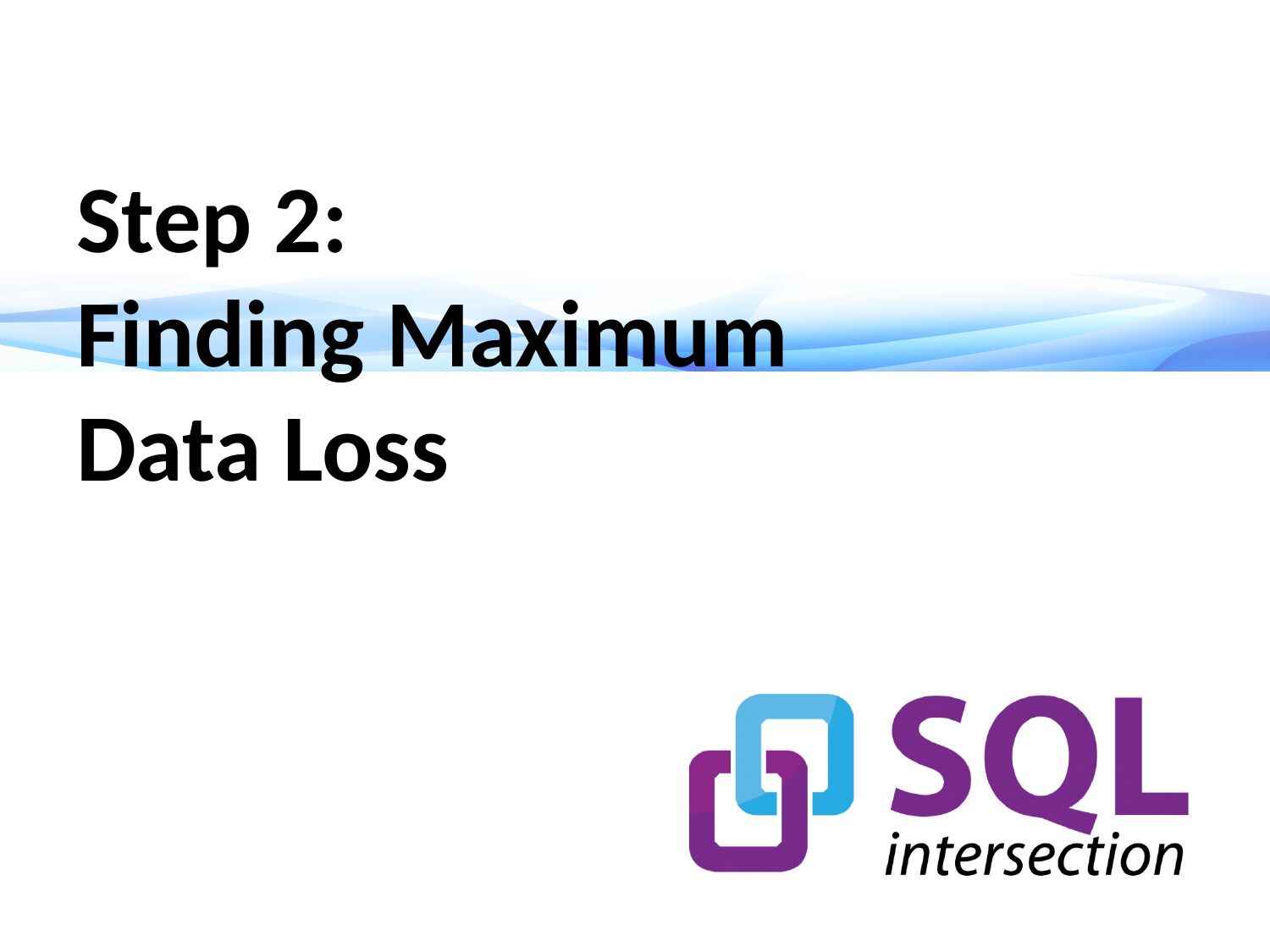

# Step 2: Finding Maximum Data Loss